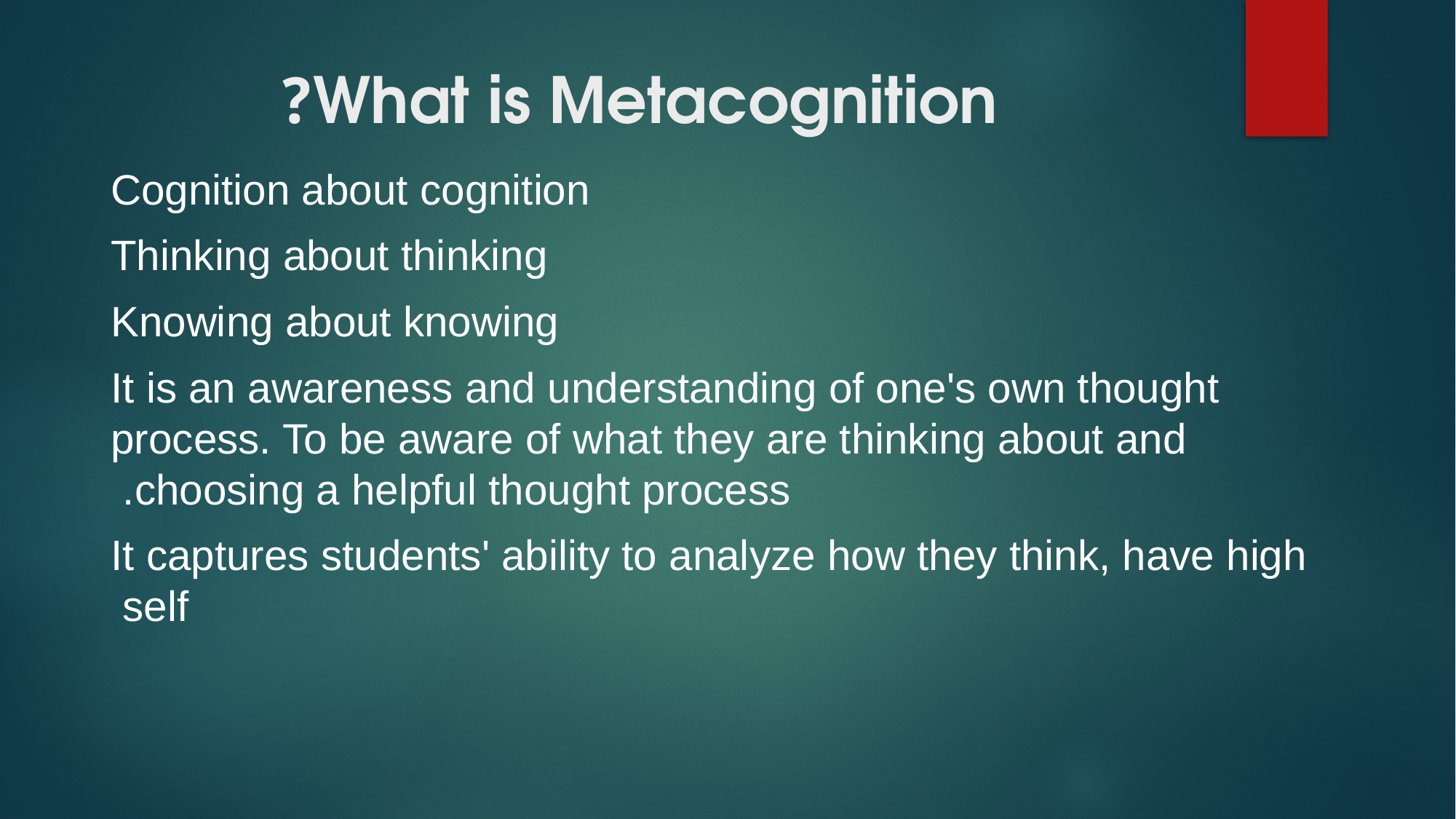

# What is Metacognition?
Cognition about cognition
Thinking about thinking
Knowing about knowing
It is an awareness and understanding of one's own thought process. To be aware of what they are thinking about and choosing a helpful thought process.
It captures students' ability to analyze how they think, have high self